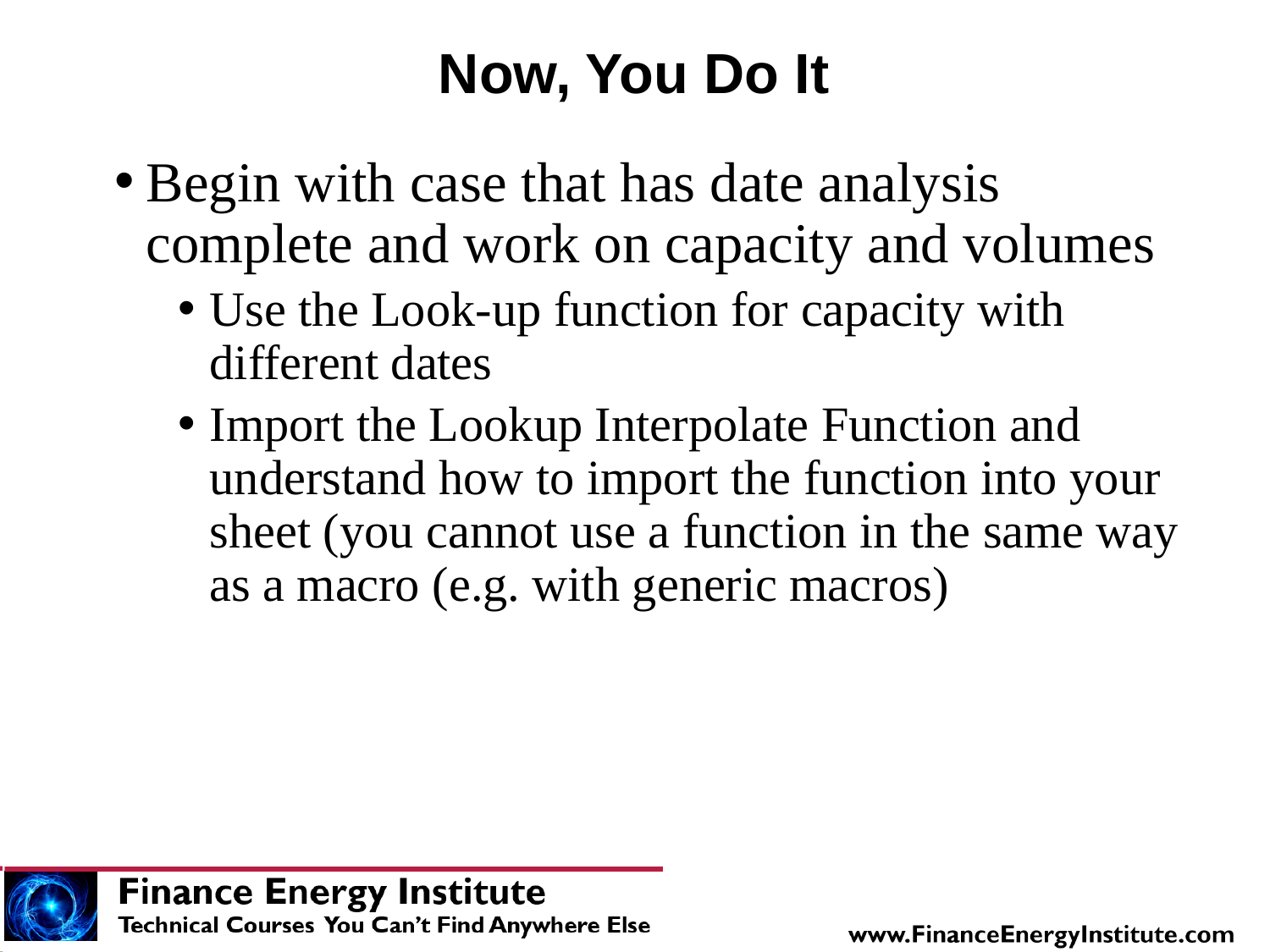

# Now, You Do It
Begin with case that has date analysis complete and work on capacity and volumes
Use the Look-up function for capacity with different dates
Import the Lookup Interpolate Function and understand how to import the function into your sheet (you cannot use a function in the same way as a macro (e.g. with generic macros)